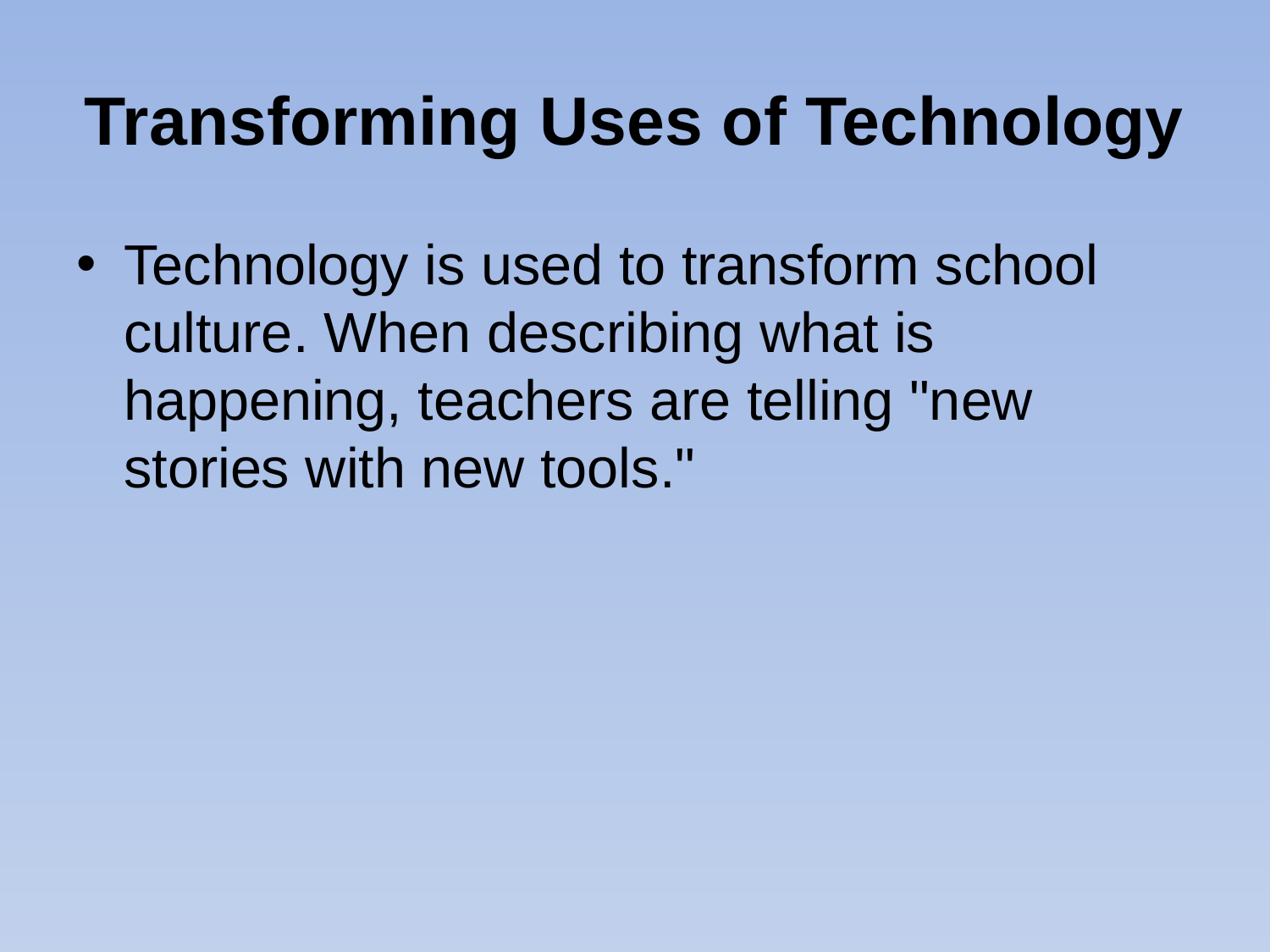

# Transforming Uses of Technology
Technology is used to transform school culture. When describing what is happening, teachers are telling "new stories with new tools."